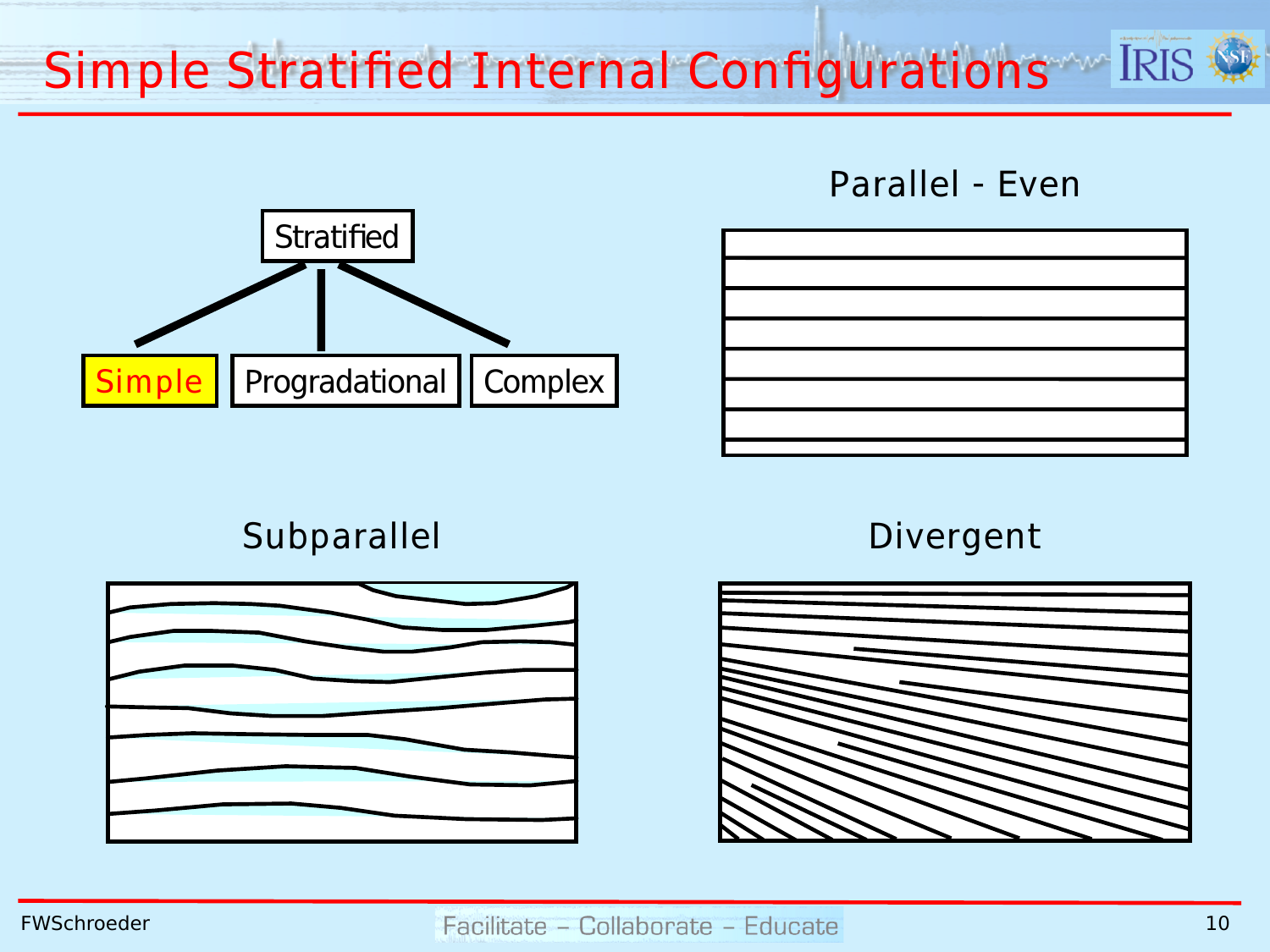

# Simple Stratified Internal Configurations
Parallel - Even
Stratified

Simple
Progradational
Complex
Subparallel
Divergent